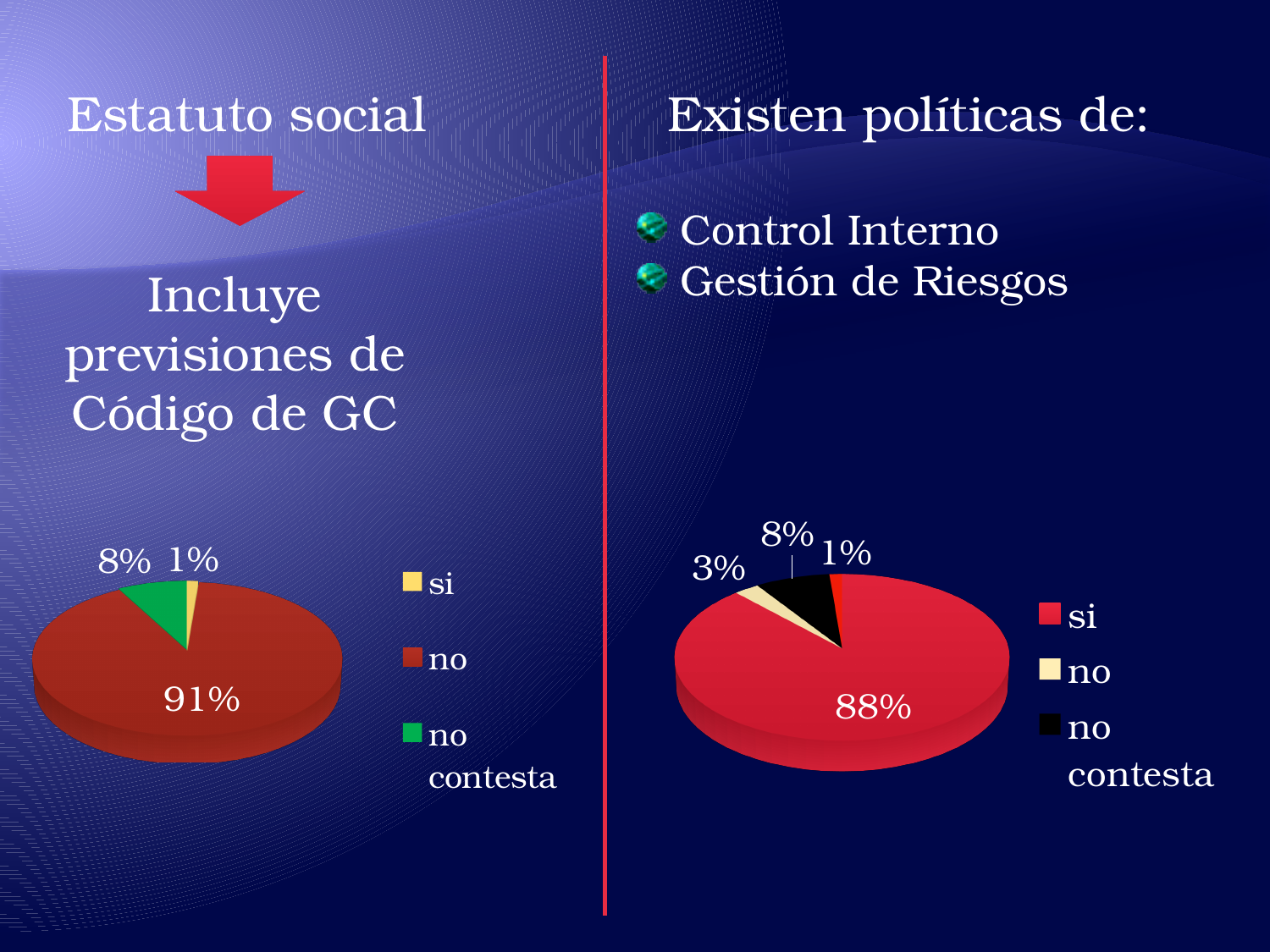

Estatuto social
Existen políticas de:

 Control Interno
 Gestión de Riesgos
Incluye previsiones de Código de GC

[unsupported chart]

[unsupported chart]